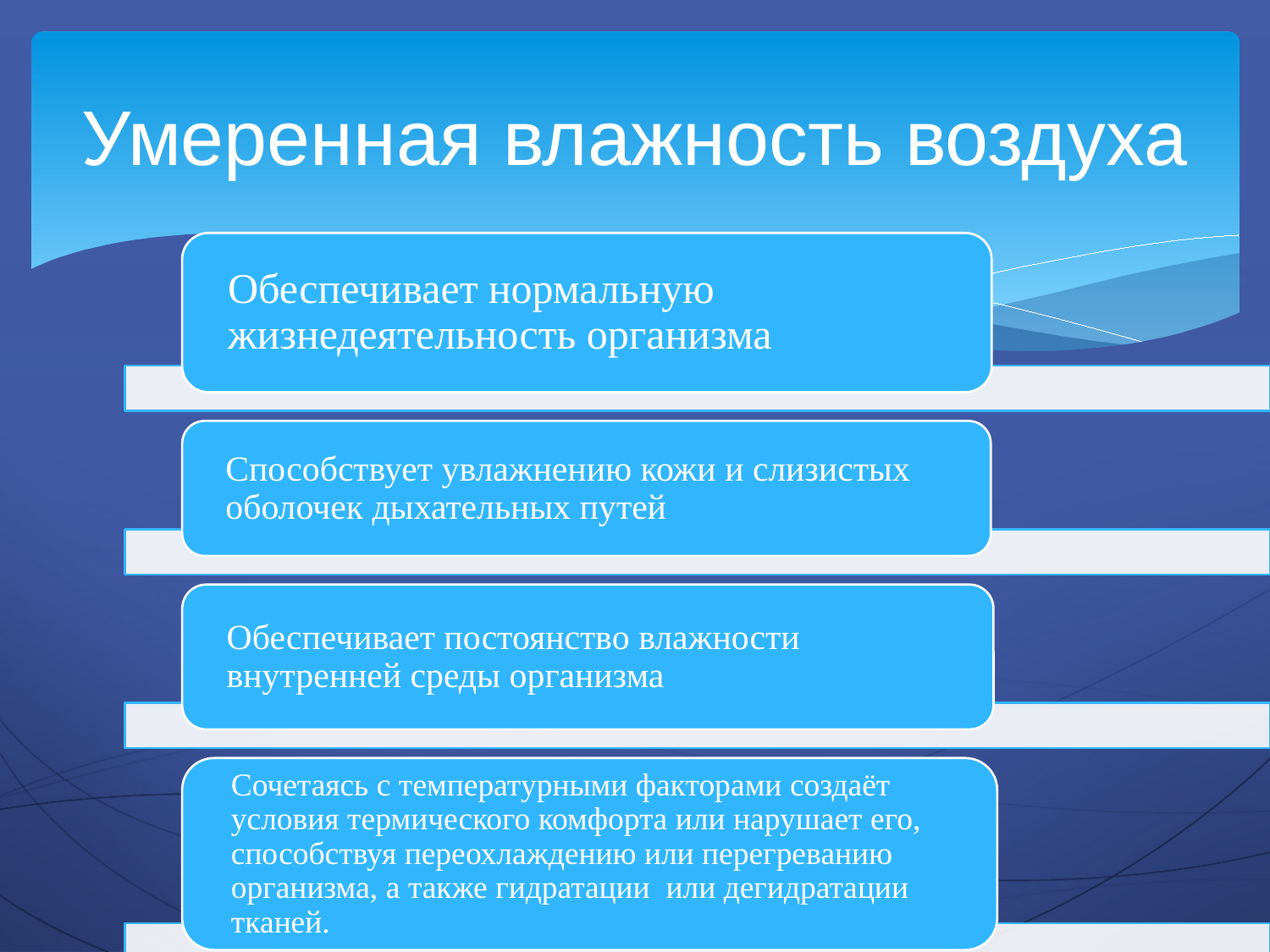

# Умеренная влажность воздуха
Обеспечивает нормальную жизнедеятельность организма
Способствует увлажнению кожи и слизистых оболочек дыхательных путей
Обеспечивает постоянство влажности внутренней среды организма
Сочетаясь с температурными факторами создаёт условия термического комфорта или нарушает его, способствуя переохлаждению или перегреванию организма, а также гидратации  или дегидратации тканей.